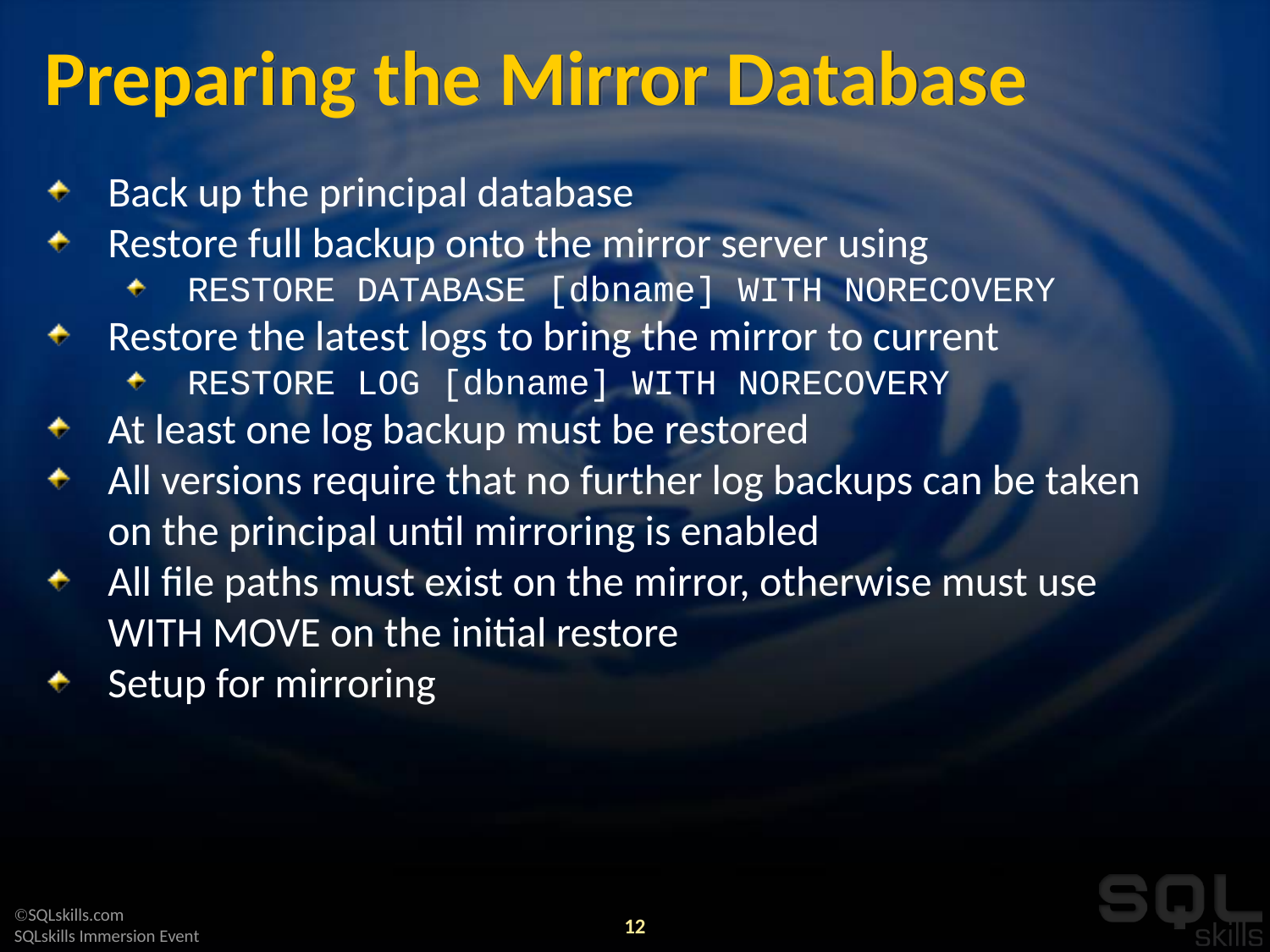

# Preparing the Mirror Database
Back up the principal database
Restore full backup onto the mirror server using
RESTORE DATABASE [dbname] WITH NORECOVERY
Restore the latest logs to bring the mirror to current
RESTORE LOG [dbname] WITH NORECOVERY
At least one log backup must be restored
All versions require that no further log backups can be taken on the principal until mirroring is enabled
All file paths must exist on the mirror, otherwise must use WITH MOVE on the initial restore
Setup for mirroring
12